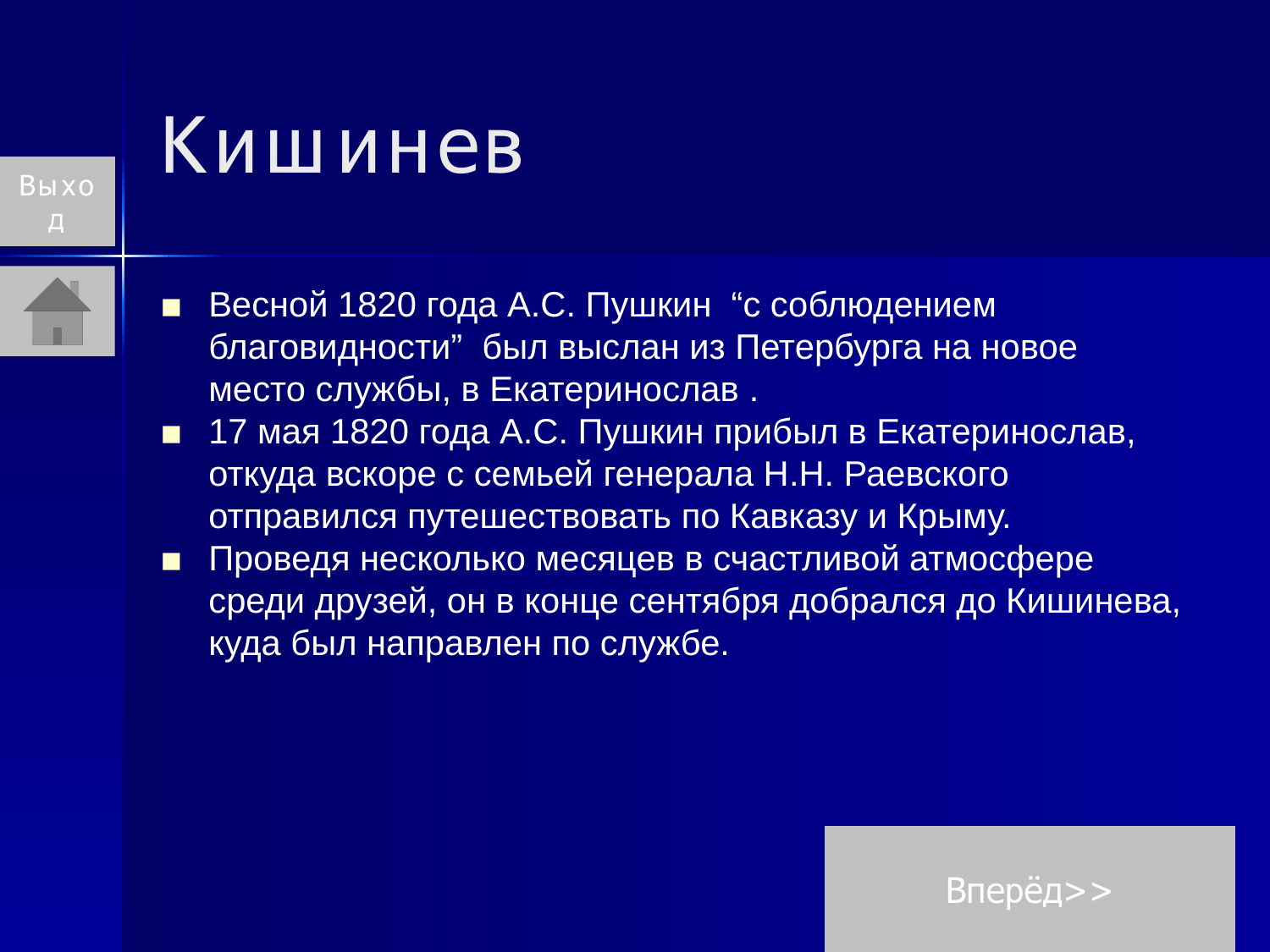

# Кишинев
Выход

Весной 1820 года А.С. Пушкин  “с соблюдением благовидности”  был выслан из Петербурга на новое место службы, в Екатеринослав .
17 мая 1820 года А.С. Пушкин прибыл в Екатеринослав, откуда вскоре с семьей генерала Н.Н. Раевского отправился путешествовать по Кавказу и Крыму.
Проведя несколько месяцев в счастливой атмосфере среди друзей, он в конце сентября добрался до Кишинева, куда был направлен по службе.
Вперёд>>